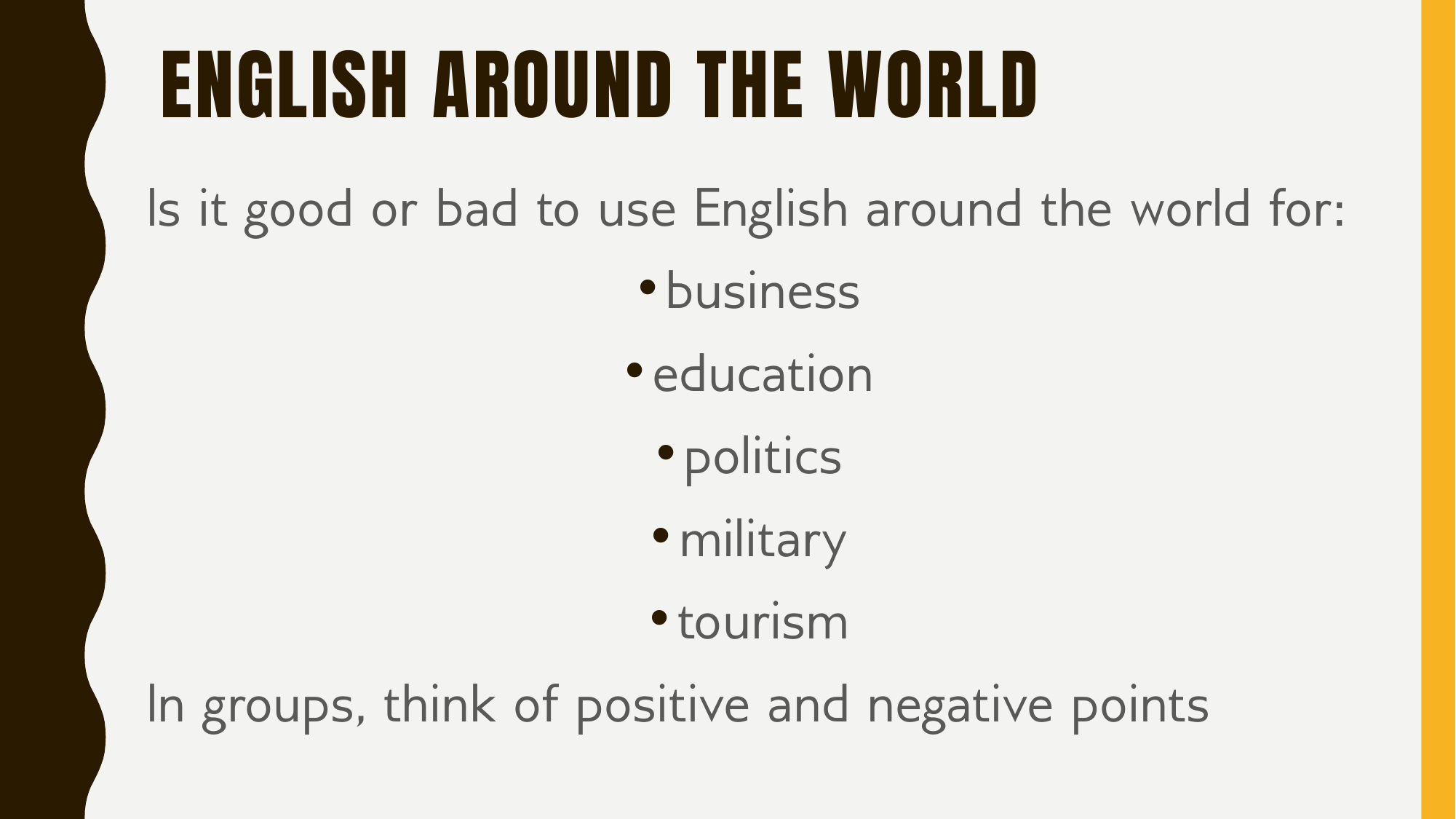

# English around the world
Is it good or bad to use English around the world for:
business
education
politics
military
tourism
In groups, think of positive and negative points